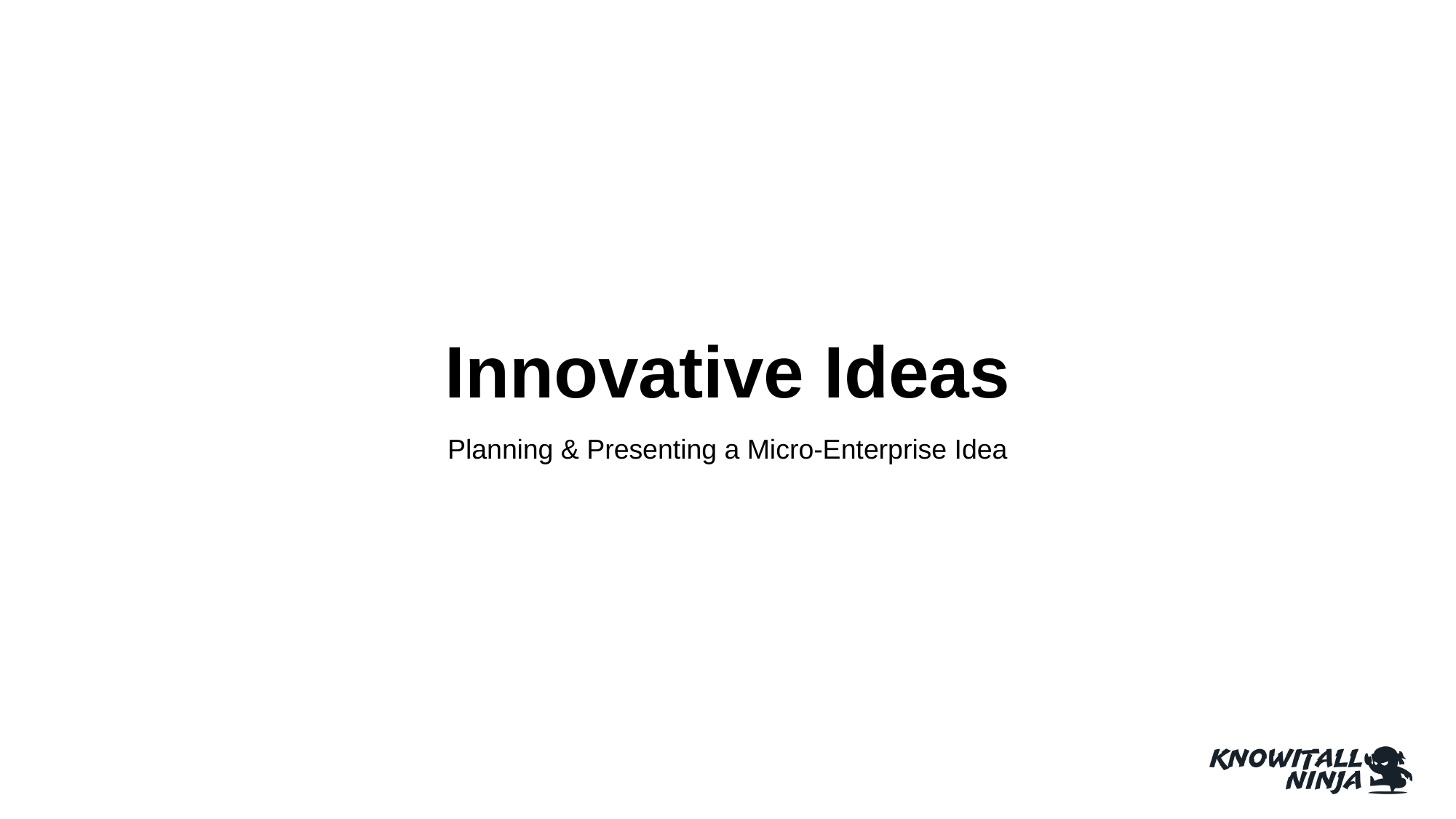

# Innovative Ideas
Planning & Presenting a Micro-Enterprise Idea